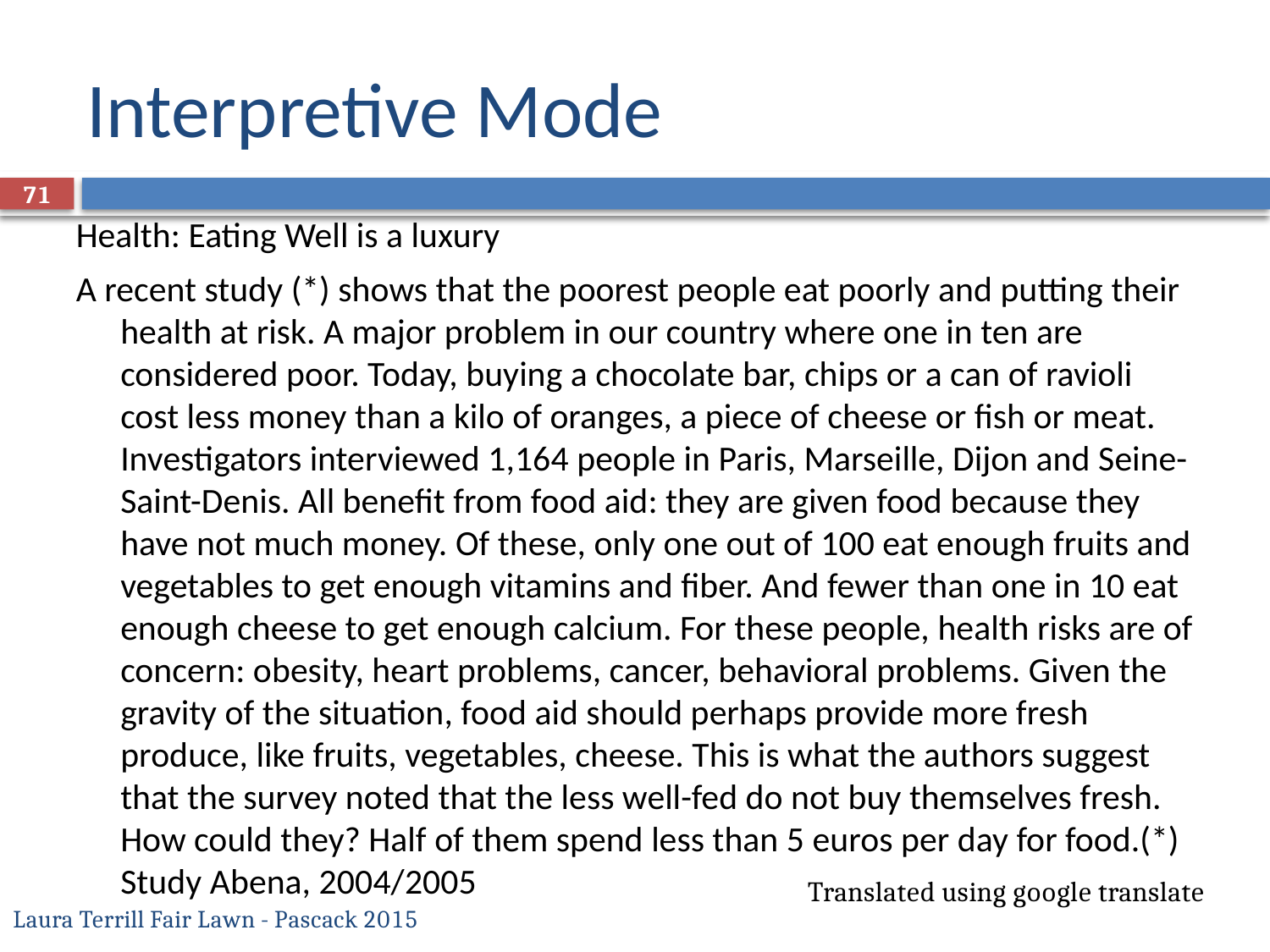

# Interpretive Mode
71
Health: Eating Well is a luxury
A recent study (*) shows that the poorest people eat poorly and putting their health at risk. A major problem in our country where one in ten are considered poor. Today, buying a chocolate bar, chips or a can of ravioli cost less money than a kilo of oranges, a piece of cheese or fish or meat. Investigators interviewed 1,164 people in Paris, Marseille, Dijon and Seine-Saint-Denis. All benefit from food aid: they are given food because they have not much money. Of these, only one out of 100 eat enough fruits and vegetables to get enough vitamins and fiber. And fewer than one in 10 eat enough cheese to get enough calcium. For these people, health risks are of concern: obesity, heart problems, cancer, behavioral problems. Given the gravity of the situation, food aid should perhaps provide more fresh produce, like fruits, vegetables, cheese. This is what the authors suggest that the survey noted that the less well-fed do not buy themselves fresh. How could they? Half of them spend less than 5 euros per day for food.(*) Study Abena, 2004/2005
Translated using google translate
Laura Terrill Fair Lawn - Pascack 2015